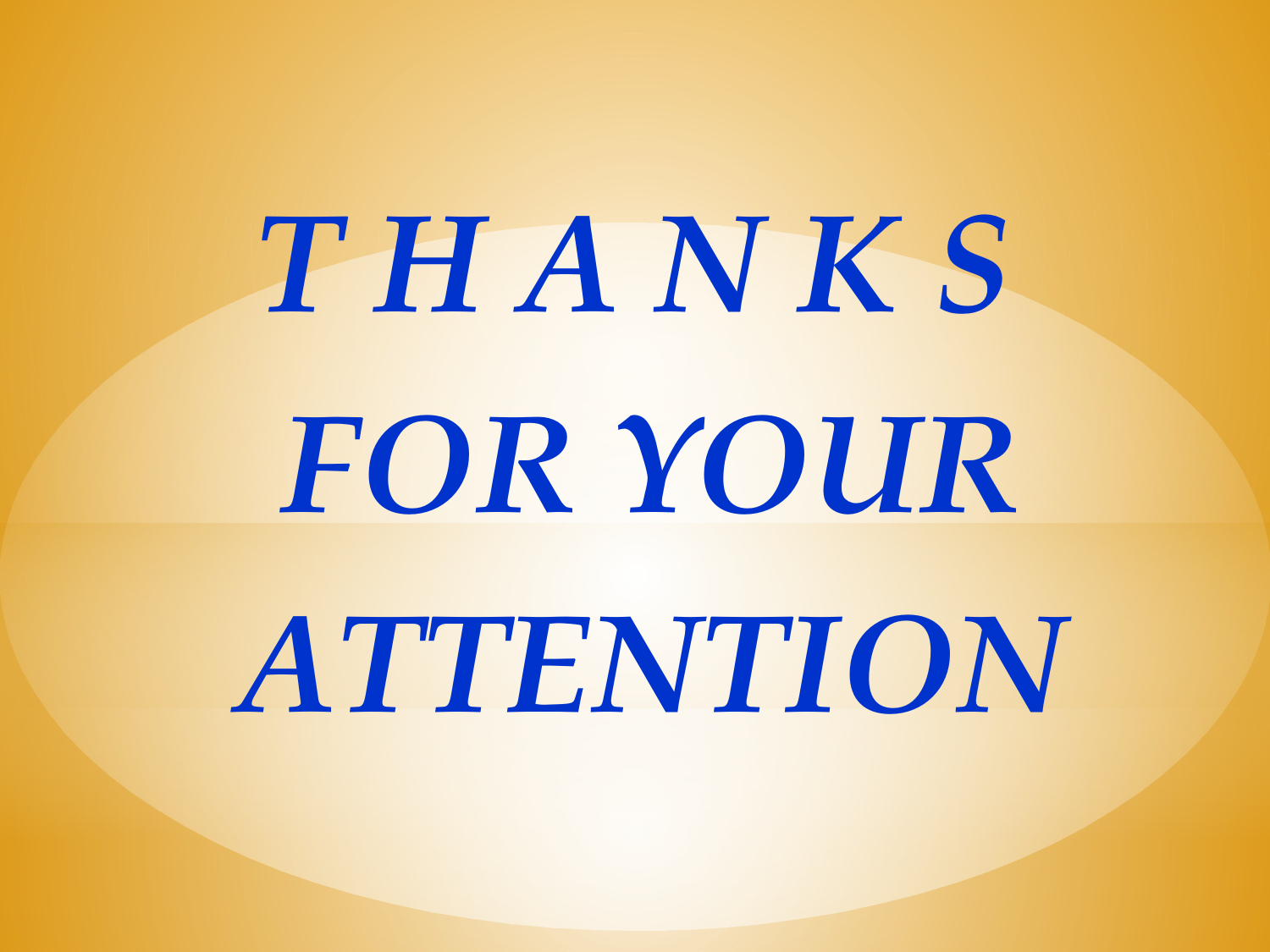

T H A N K S
 FOR YOUR
 ATTENTION